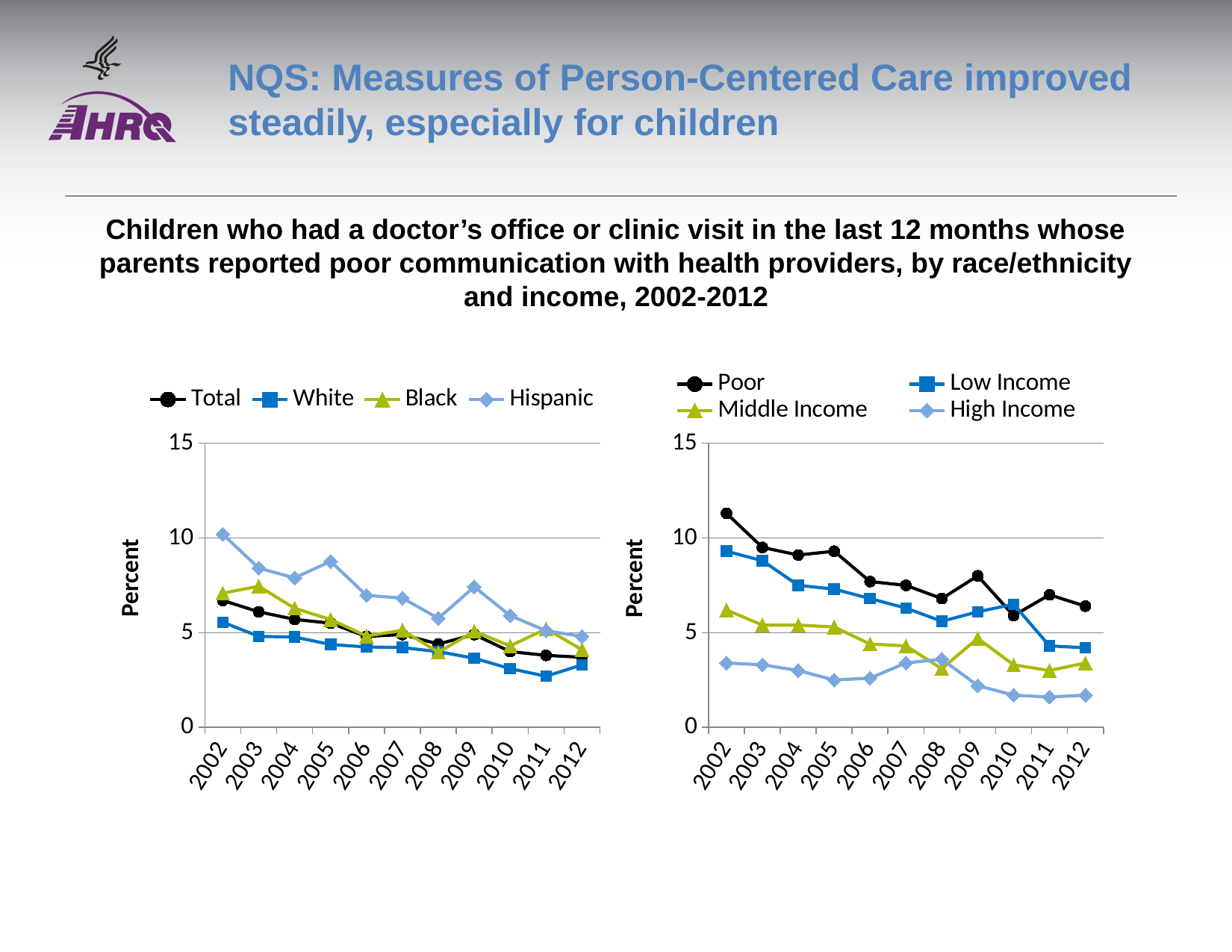

# NQS: Measures of Person-Centered Care improved steadily, especially for children
Children who had a doctor’s office or clinic visit in the last 12 months whose parents reported poor communication with health providers, by race/ethnicity and income, 2002-2012

### Chart

| Category | Total | White | Black | Hispanic |
|---|---|---|---|---|
| 2002 | 6.7 | 5.5506 | 7.0867 | 10.1962 |
| 2003 | 6.1 | 4.8022 | 7.4529 | 8.4074 |
| 2004 | 5.7 | 4.7688 | 6.289 | 7.8912 |
| 2005 | 5.5 | 4.3736 | 5.6936 | 8.7655 |
| 2006 | 4.8 | 4.2448 | 4.8195 | 6.9699 |
| 2007 | 4.9 | 4.2151 | 5.1293 | 6.827 |
| 2008 | 4.4 | 3.9946 | 3.9623 | 5.7574 |
| 2009 | 4.9 | 3.6485 | 5.0695 | 7.4203 |
| 2010 | 4.0 | 3.1 | 4.3 | 5.9 |
| 2011 | 3.8 | 2.7 | 5.2 | 5.1 |
| 2012 | 3.7 | 3.3 | 4.1 | 4.8 |

### Chart

| Category | Poor | Low Income | Middle Income | High Income |
|---|---|---|---|---|
| 2002 | 11.3 | 9.3 | 6.2 | 3.4 |
| 2003 | 9.5 | 8.8 | 5.4 | 3.3 |
| 2004 | 9.1 | 7.5 | 5.4 | 3.0 |
| 2005 | 9.3 | 7.3 | 5.3 | 2.5 |
| 2006 | 7.7 | 6.8 | 4.4 | 2.6 |
| 2007 | 7.5 | 6.3 | 4.3 | 3.4 |
| 2008 | 6.8 | 5.6 | 3.1 | 3.6 |
| 2009 | 8.0 | 6.1 | 4.7 | 2.2 |
| 2010 | 5.9 | 6.5 | 3.3 | 1.7 |
| 2011 | 7.0 | 4.3 | 3.0 | 1.6 |
| 2012 | 6.4 | 4.2 | 3.4 | 1.7 |